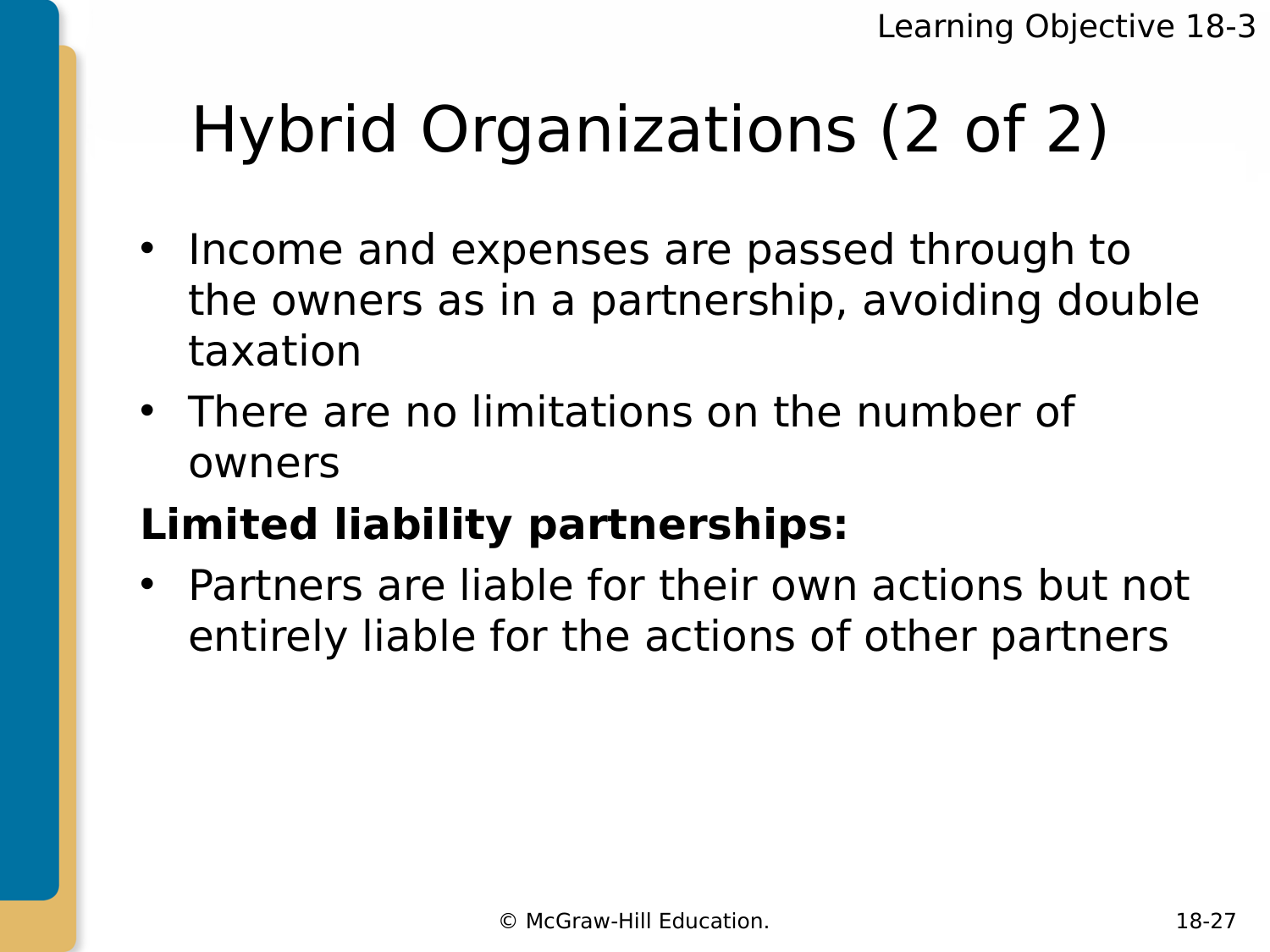

Learning Objective 18-3
# Hybrid Organizations (2 of 2)
Income and expenses are passed through to the owners as in a partnership, avoiding double taxation
There are no limitations on the number of owners
Limited liability partnerships:
Partners are liable for their own actions but not entirely liable for the actions of other partners